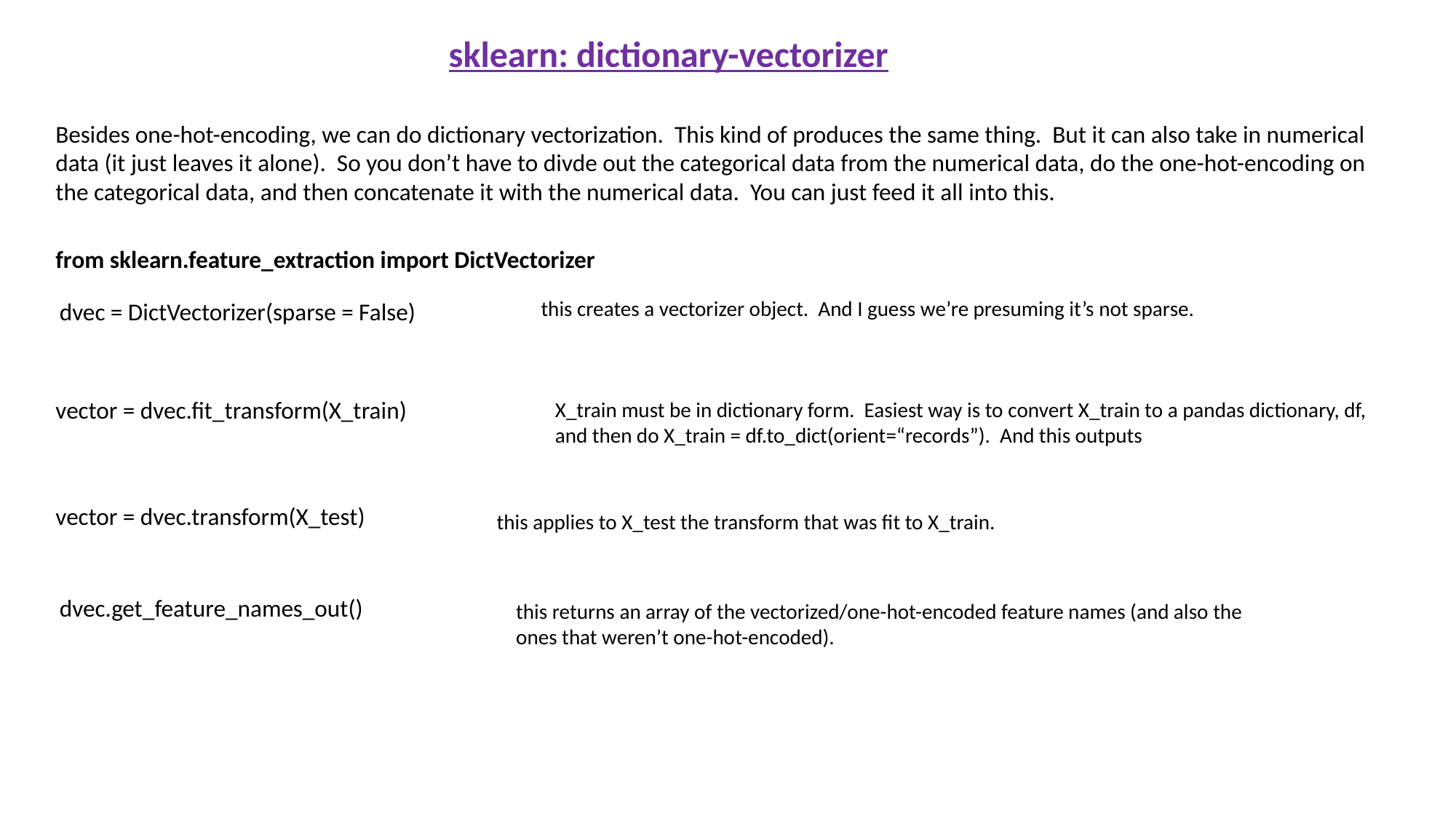

sklearn: dictionary-vectorizer
Besides one-hot-encoding, we can do dictionary vectorization.  This kind of produces the same thing.  But it can also take in numerical data (it just leaves it alone).  So you don’t have to divde out the categorical data from the numerical data, do the one-hot-encoding on the categorical data, and then concatenate it with the numerical data.  You can just feed it all into this.
from sklearn.feature_extraction import DictVectorizer
this creates a vectorizer object.  And I guess we’re presuming it’s not sparse.
dvec = DictVectorizer(sparse = False)
vector = dvec.fit_transform(X_train)
X_train must be in dictionary form.  Easiest way is to convert X_train to a pandas dictionary, df, and then do X_train = df.to_dict(orient=“records”).  And this outputs
vector = dvec.transform(X_test)
this applies to X_test the transform that was fit to X_train.
dvec.get_feature_names_out()
this returns an array of the vectorized/one-hot-encoded feature names (and also the ones that weren’t one-hot-encoded).